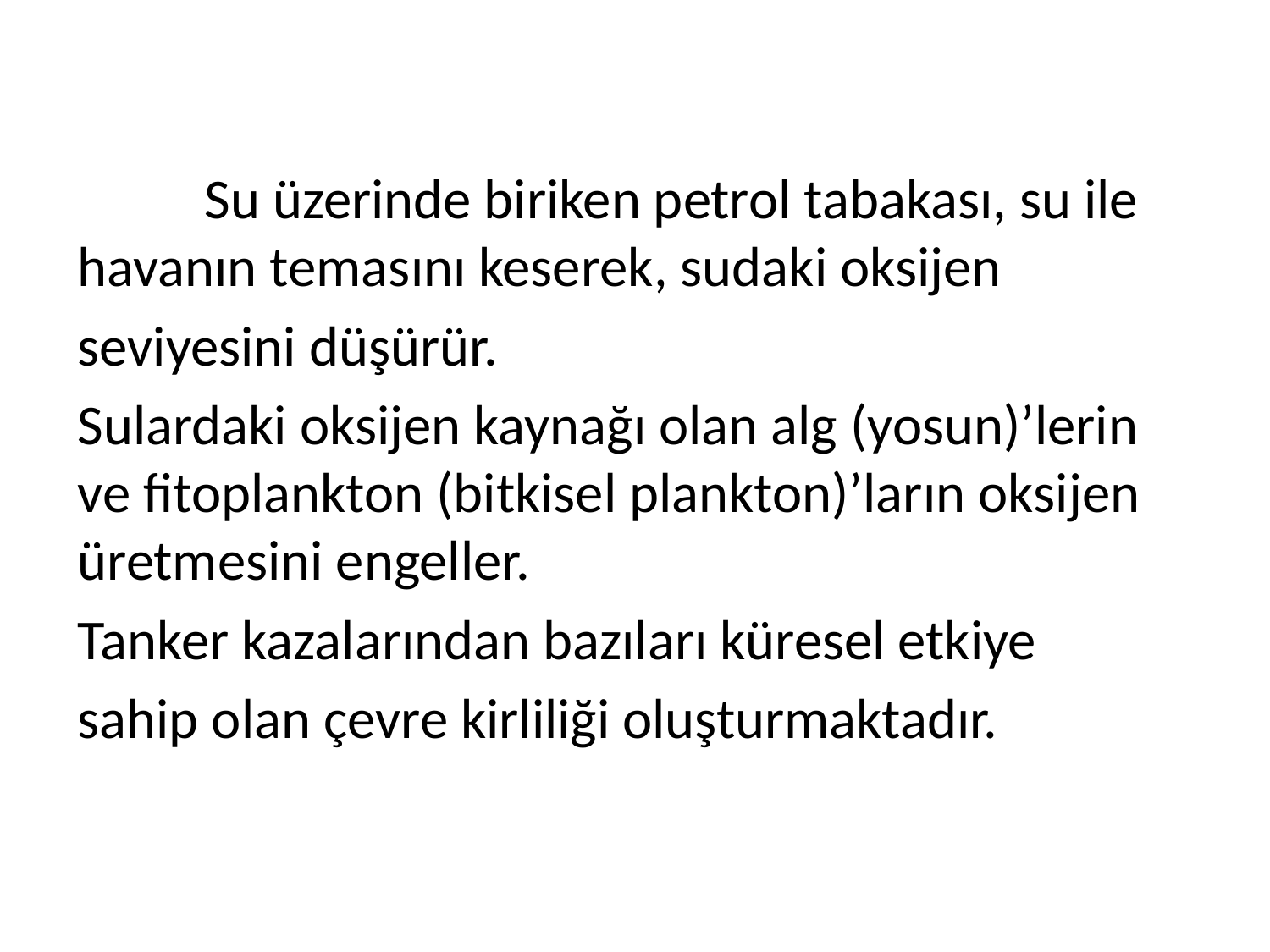

Su üzerinde biriken petrol tabakası, su ile havanın temasını keserek, sudaki oksijen
seviyesini düşürür.
Sulardaki oksijen kaynağı olan alg (yosun)’lerin ve fitoplankton (bitkisel plankton)’ların oksijen üretmesini engeller.
Tanker kazalarından bazıları küresel etkiye
sahip olan çevre kirliliği oluşturmaktadır.